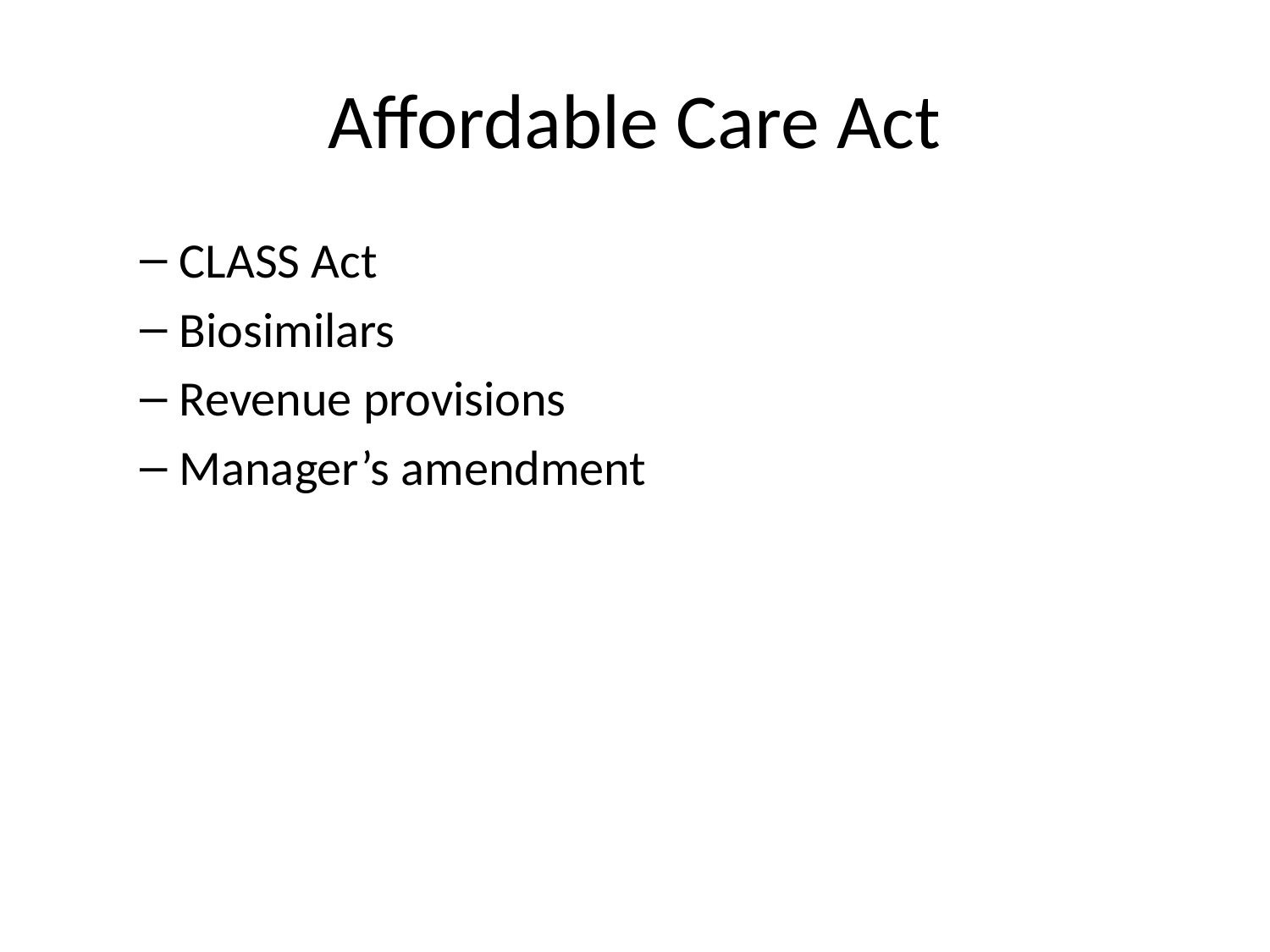

# Affordable Care Act
CLASS Act
Biosimilars
Revenue provisions
Manager’s amendment